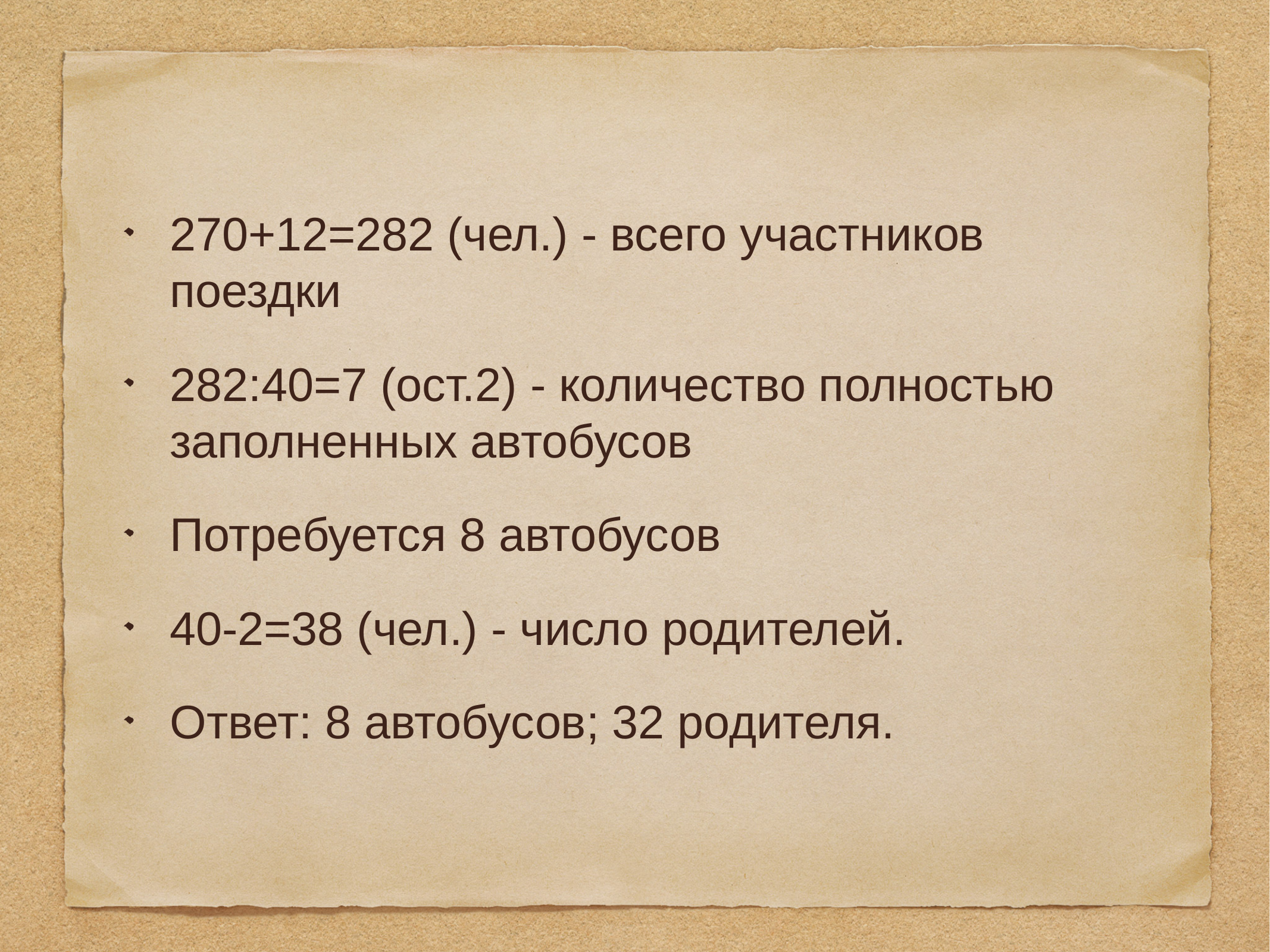

270+12=282 (чел.) - всего участников поездки
282:40=7 (ост.2) - количество полностью заполненных автобусов
Потребуется 8 автобусов
40-2=38 (чел.) - число родителей.
Ответ: 8 автобусов; 32 родителя.